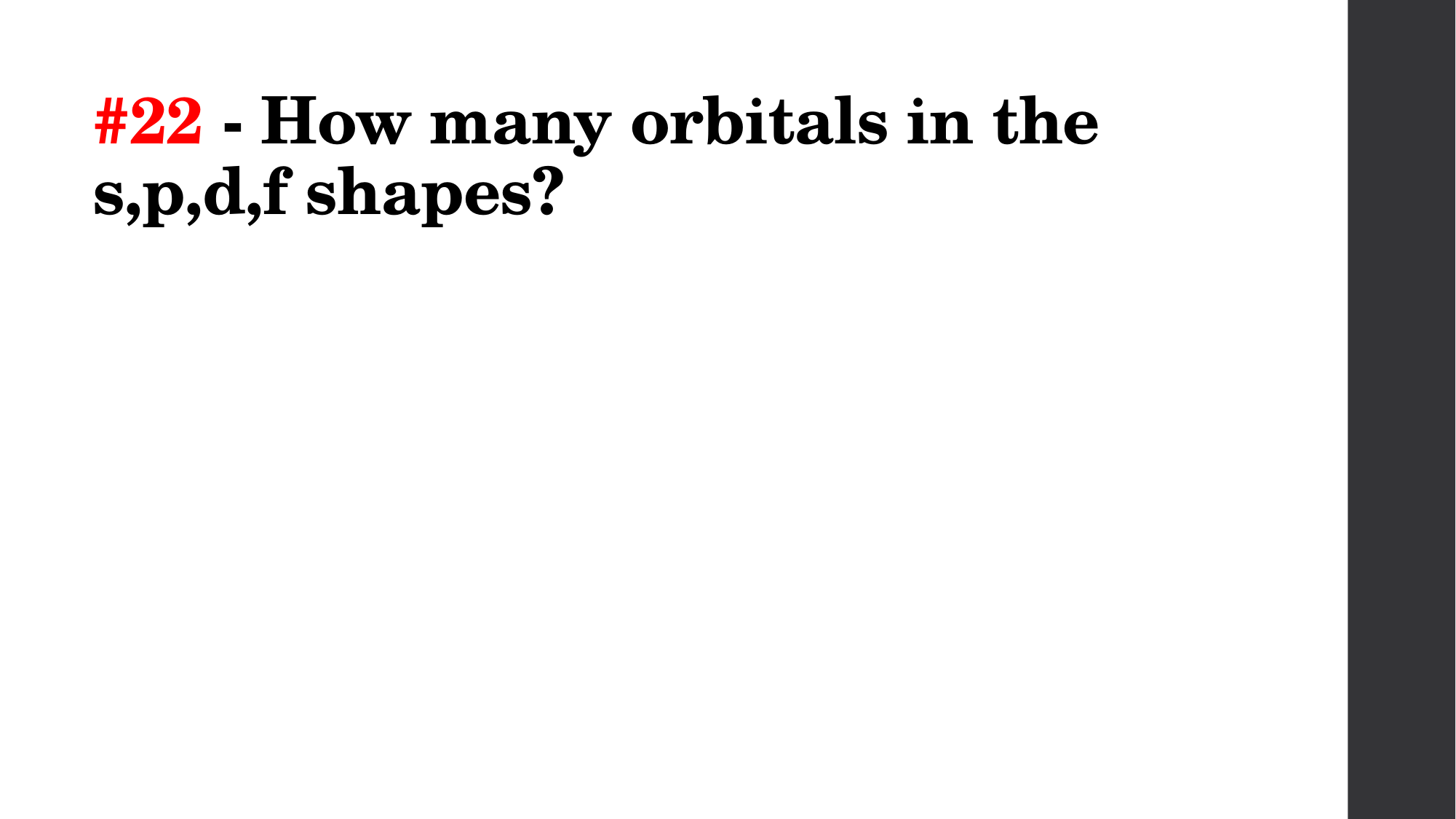

# #22 - How many orbitals in the s,p,d,f shapes?